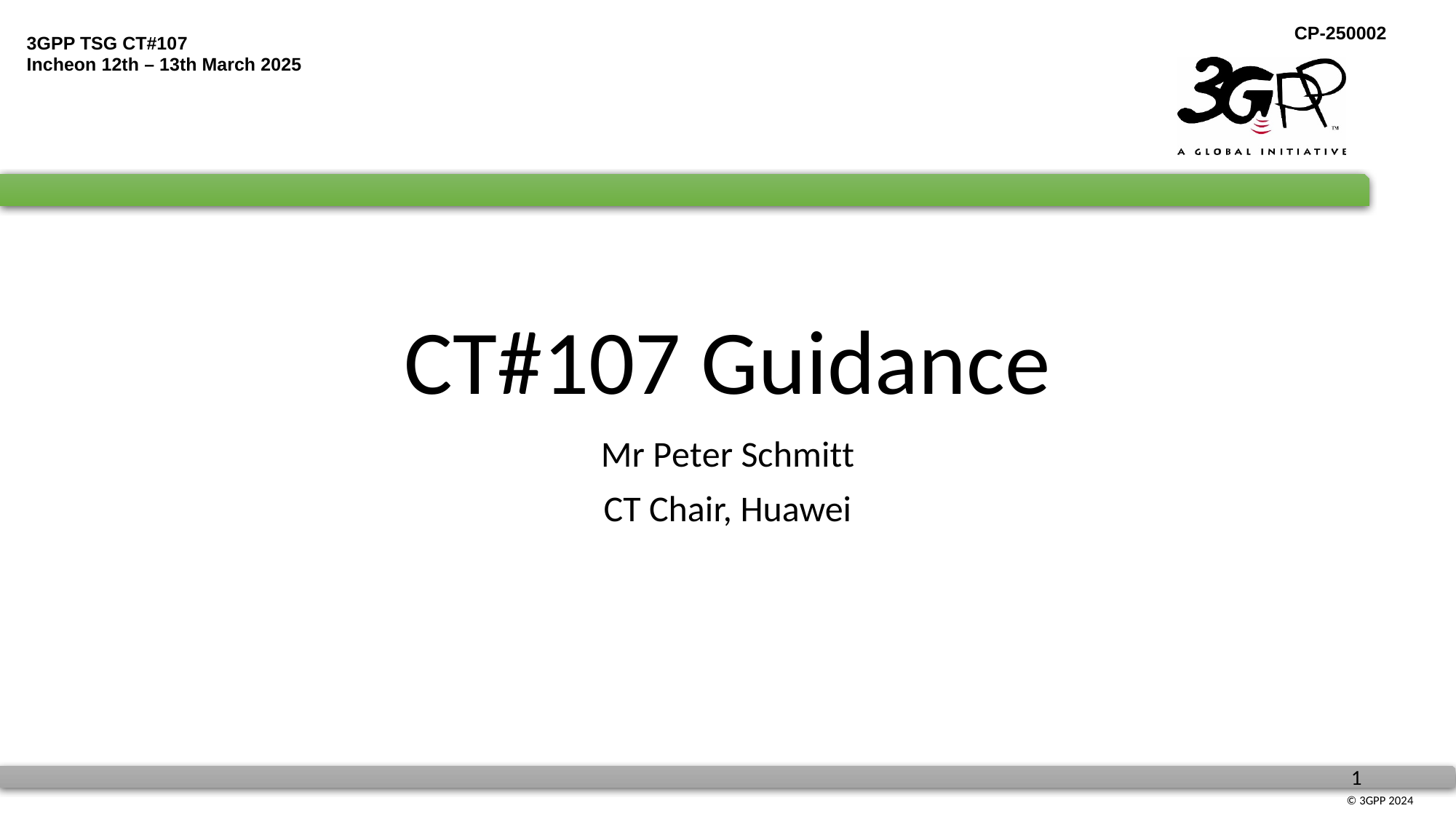

# CT#107 Guidance
Mr Peter Schmitt
CT Chair, Huawei